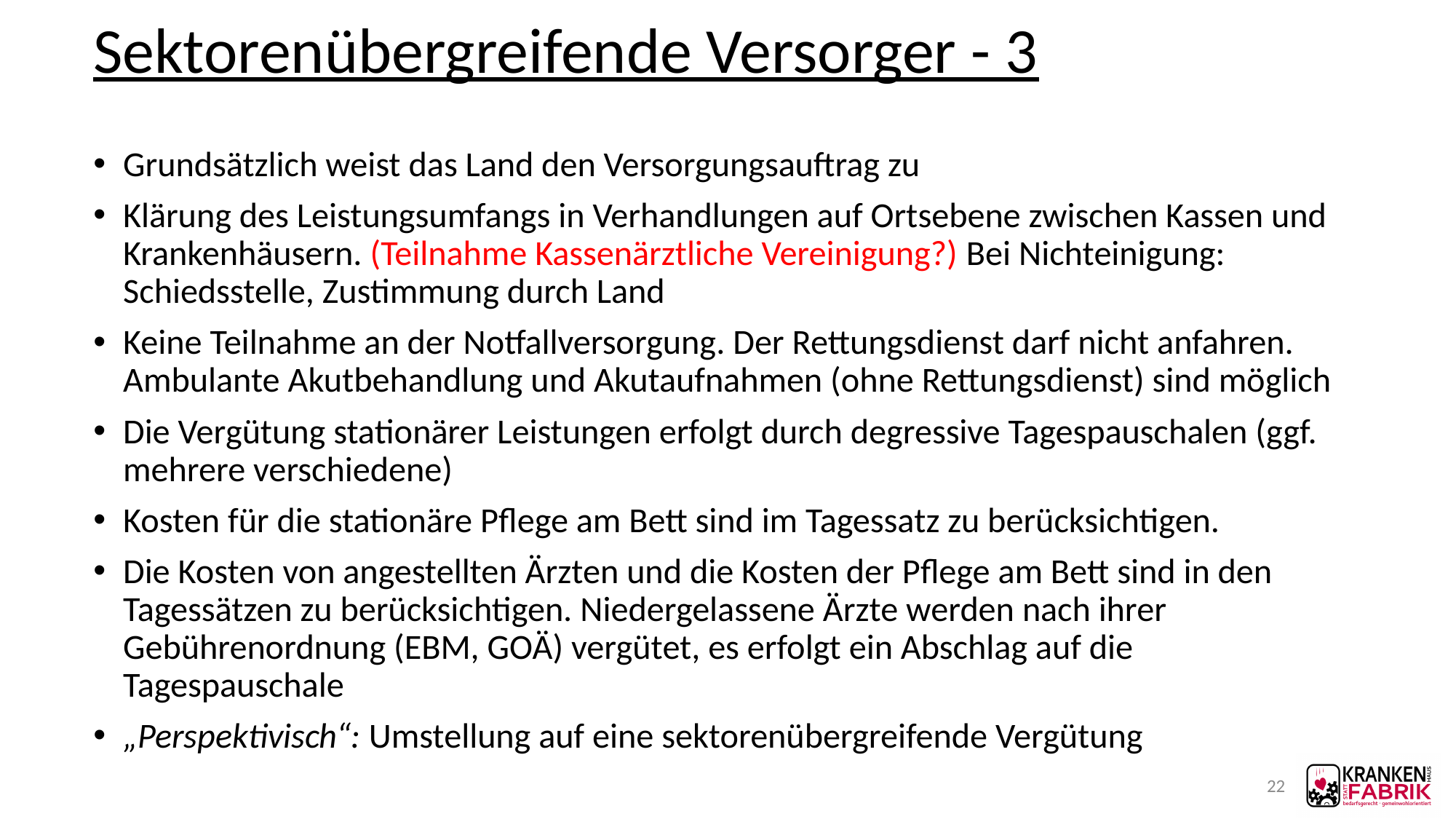

# Sektorenübergreifende Versorger - 3
Grundsätzlich weist das Land den Versorgungsauftrag zu
Klärung des Leistungsumfangs in Verhandlungen auf Ortsebene zwischen Kassen und Krankenhäusern. (Teilnahme Kassenärztliche Vereinigung?) Bei Nichteinigung: Schiedsstelle, Zustimmung durch Land
Keine Teilnahme an der Notfallversorgung. Der Rettungsdienst darf nicht anfahren. Ambulante Akutbehandlung und Akutaufnahmen (ohne Rettungsdienst) sind möglich
Die Vergütung stationärer Leistungen erfolgt durch degressive Tagespauschalen (ggf. mehrere verschiedene)
Kosten für die stationäre Pflege am Bett sind im Tagessatz zu berücksichtigen.
Die Kosten von angestellten Ärzten und die Kosten der Pflege am Bett sind in den Tagessätzen zu berücksichtigen. Niedergelassene Ärzte werden nach ihrer Gebührenordnung (EBM, GOÄ) vergütet, es erfolgt ein Abschlag auf die Tagespauschale
„Perspektivisch“: Umstellung auf eine sektorenübergreifende Vergütung

22